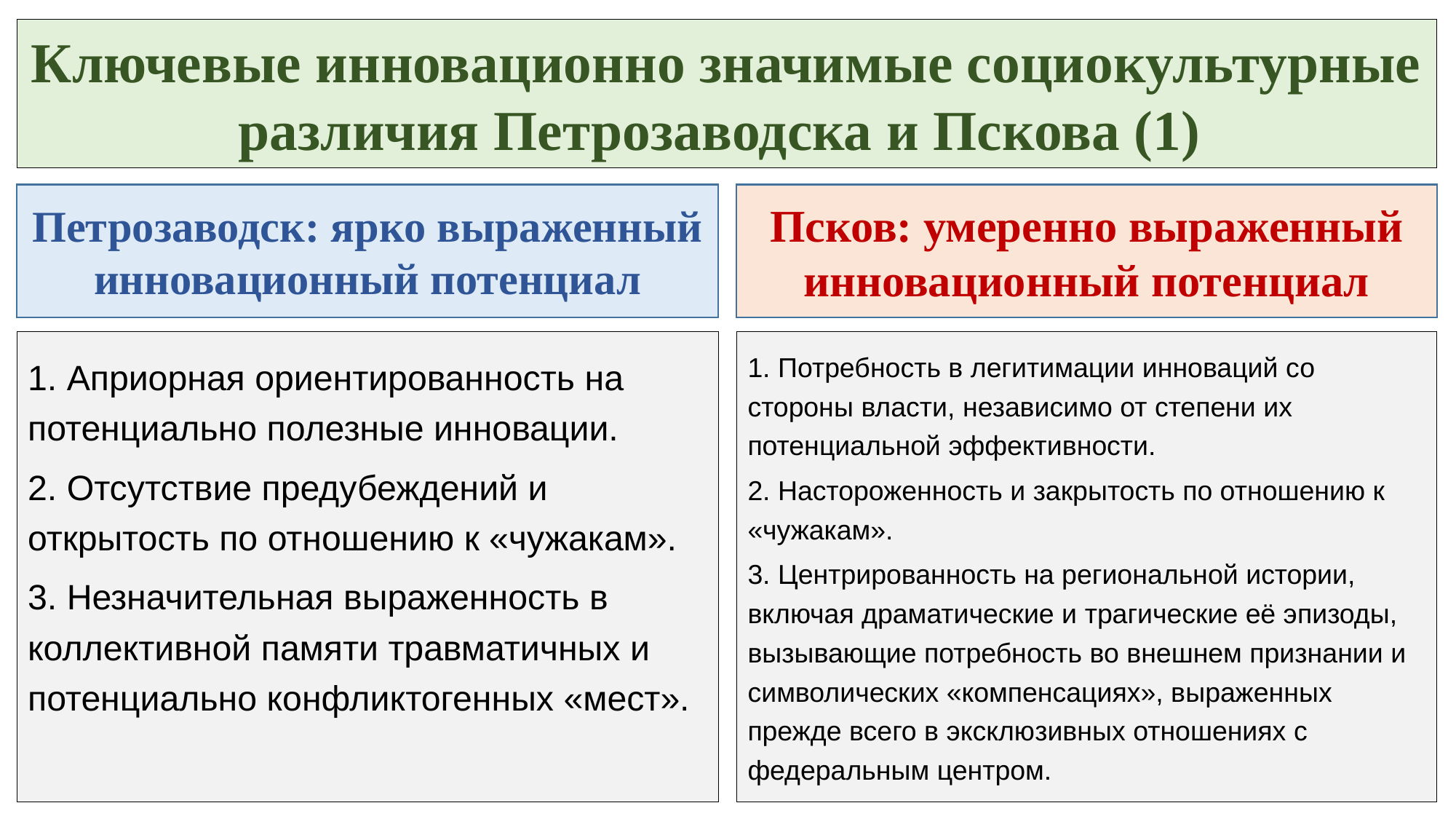

# Ключевые инновационно значимые социокультурные различия Петрозаводска и Пскова (1)
Петрозаводск: ярко выраженный
инновационный потенциал
Псков: умеренно выраженный инновационный потенциал

1. Априорная ориентированность на потенциально полезные инновации.
2. Отсутствие предубеждений и открытость по отношению к «чужакам».
3. Незначительная выраженность в коллективной памяти травматичных и потенциально конфликтогенных «мест».

1. Потребность в легитимации инноваций со стороны власти, независимо от степени их потенциальной эффективности.
2. Настороженность и закрытость по отношению к «чужакам».
3. Центрированность на региональной истории, включая драматические и трагические её эпизоды, вызывающие потребность во внешнем признании и символических «компенсациях», выраженных прежде всего в эксклюзивных отношениях с федеральным центром.